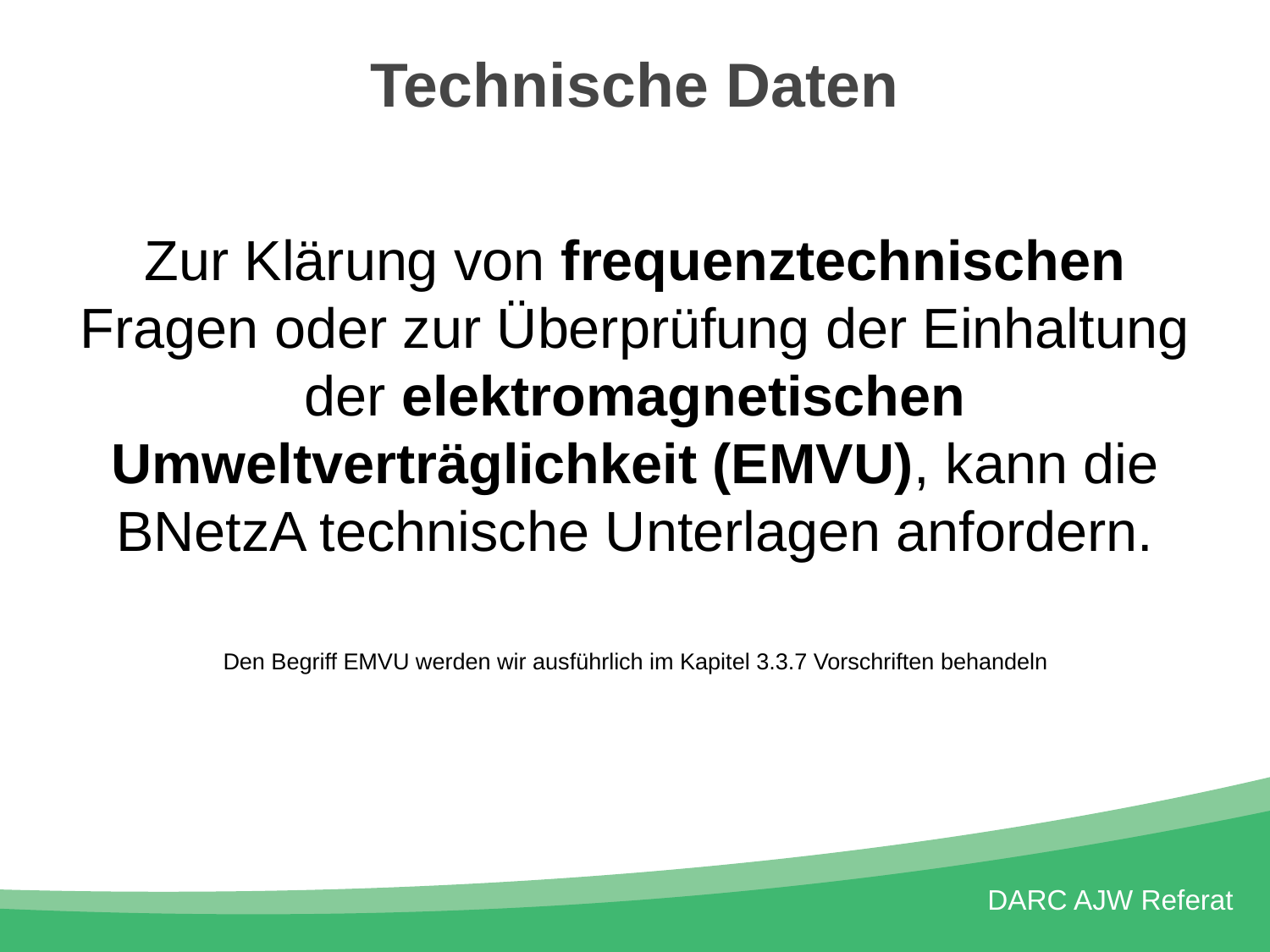

# Technische Daten
Zur Klärung von frequenztechnischen Fragen oder zur Überprüfung der Einhaltung der elektromagnetischen Umweltverträglichkeit (EMVU), kann die BNetzA technische Unterlagen anfordern.

Den Begriff EMVU werden wir ausführlich im Kapitel 3.3.7 Vorschriften behandeln